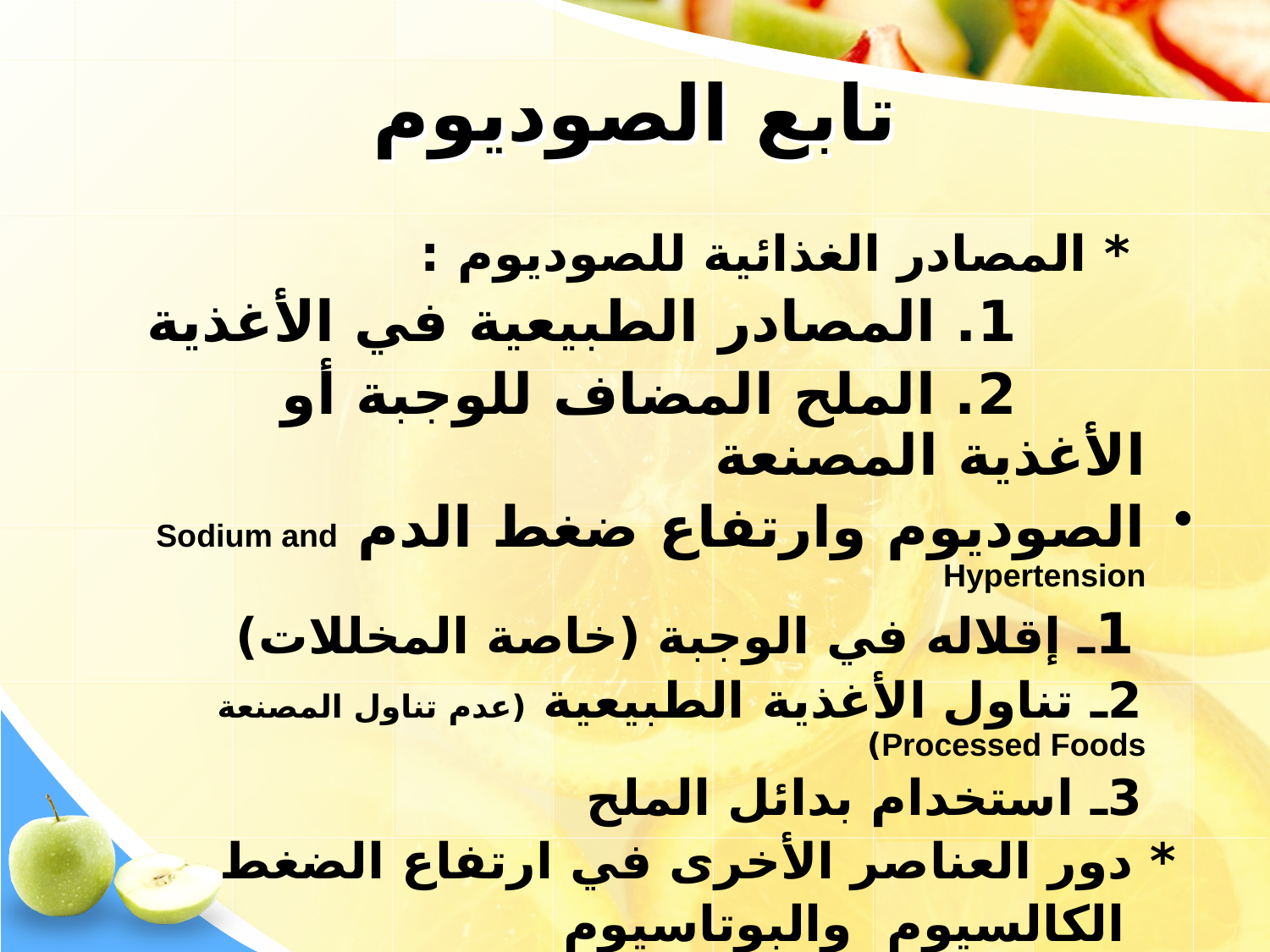

# تابع الصوديوم
* المصادر الغذائية للصوديوم :
         1. المصادر الطبيعية في الأغذية
         2. الملح المضاف للوجبة أو الأغذية المصنعة
الصوديوم وارتفاع ضغط الدم Sodium and Hypertension
   1ـ إقلاله في الوجبة (خاصة المخللات)
   2ـ تناول الأغذية الطبيعية (عدم تناول المصنعة  Processed Foods)
   3ـ استخدام بدائل الملح
 * دور العناصر الأخرى في ارتفاع الضغط
    الكالسيوم  والبوتاسيوم